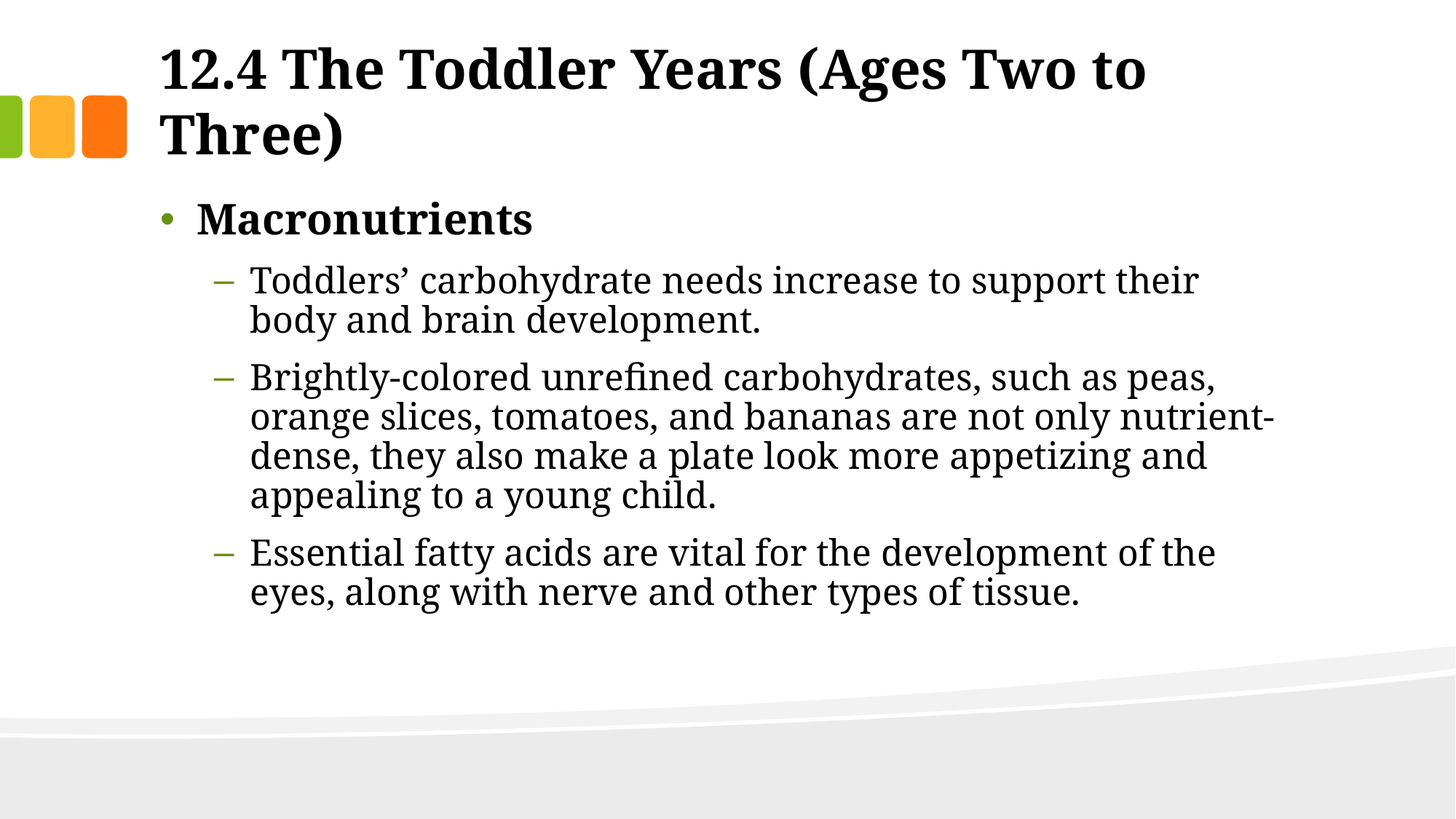

# 12.4 The Toddler Years (Ages Two to Three)
Macronutrients
Toddlers’ carbohydrate needs increase to support their body and brain development.
Brightly-colored unrefined carbohydrates, such as peas, orange slices, tomatoes, and bananas are not only nutrient-dense, they also make a plate look more appetizing and appealing to a young child.
Essential fatty acids are vital for the development of the eyes, along with nerve and other types of tissue.